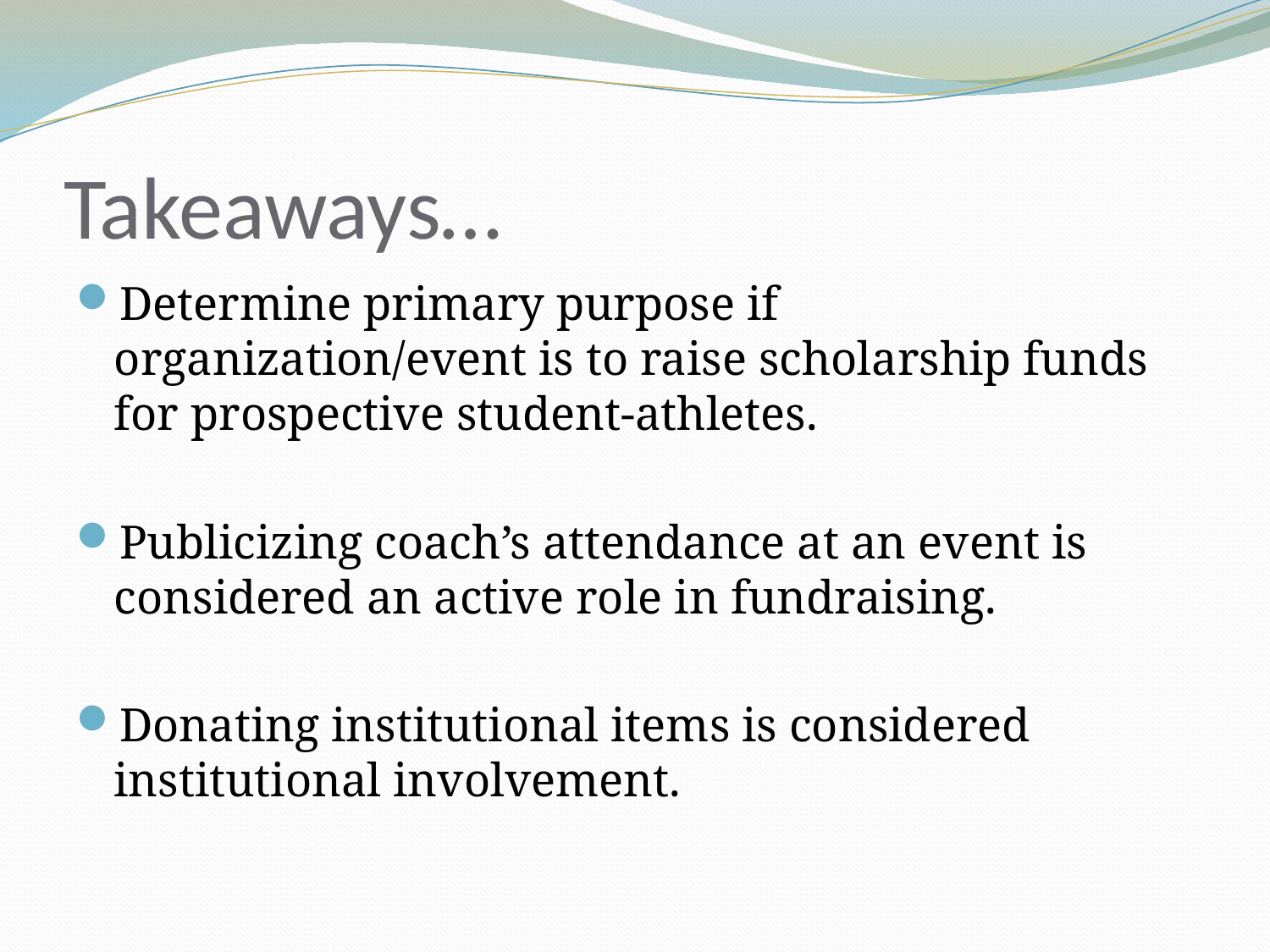

# Takeaways…
Determine primary purpose if organization/event is to raise scholarship funds for prospective student-athletes.

Publicizing coach’s attendance at an event is considered an active role in fundraising.

Donating institutional items is considered institutional involvement.